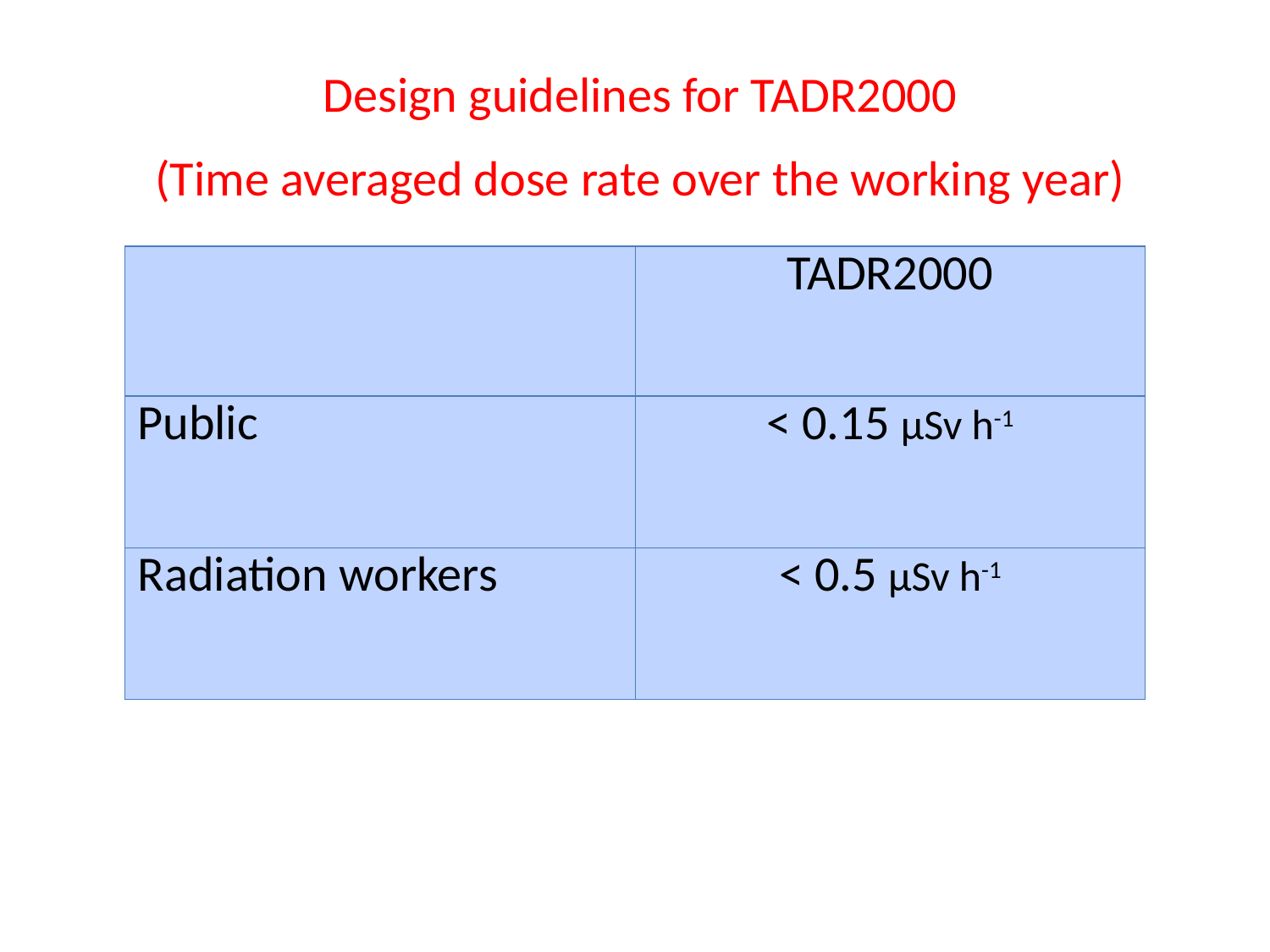

Design guidelines for TADR2000
(Time averaged dose rate over the working year)
|  | TADR2000 |
| --- | --- |
| Public | < 0.15 μSv h-1 |
| Radiation workers | < 0.5 μSv h-1 |